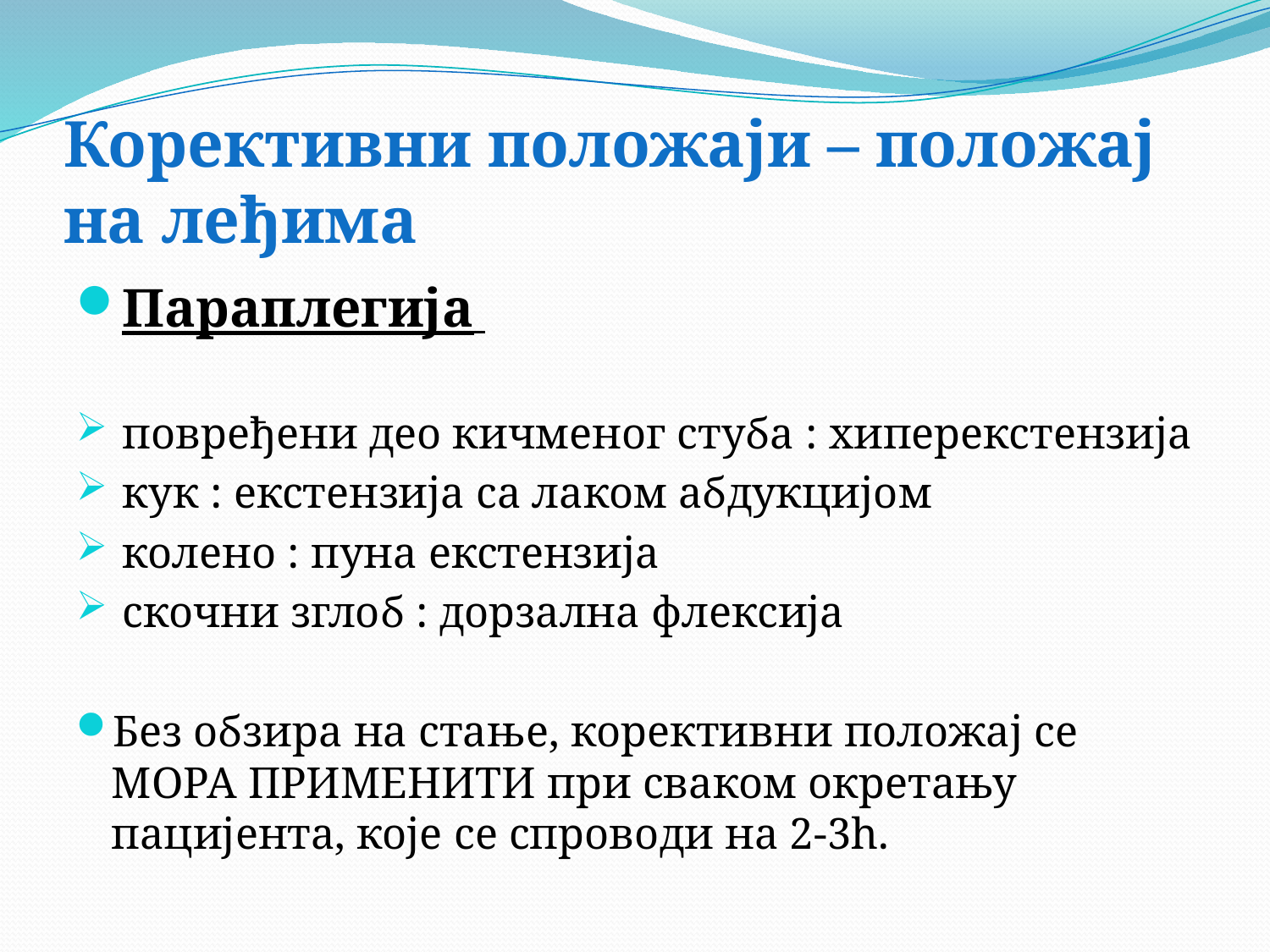

# Корективни положаји – положај на леђима
Параплегија

 повређени део кичменог стуба : хиперекстензија
 кук : екстензија са лаком абдукцијом
 колено : пуна екстензија
 скочни зглоб : дорзална флексија

Без обзира на стање, корективни положај се МОРА ПРИМЕНИТИ при сваком окретању пацијента, које се спроводи на 2-3h.